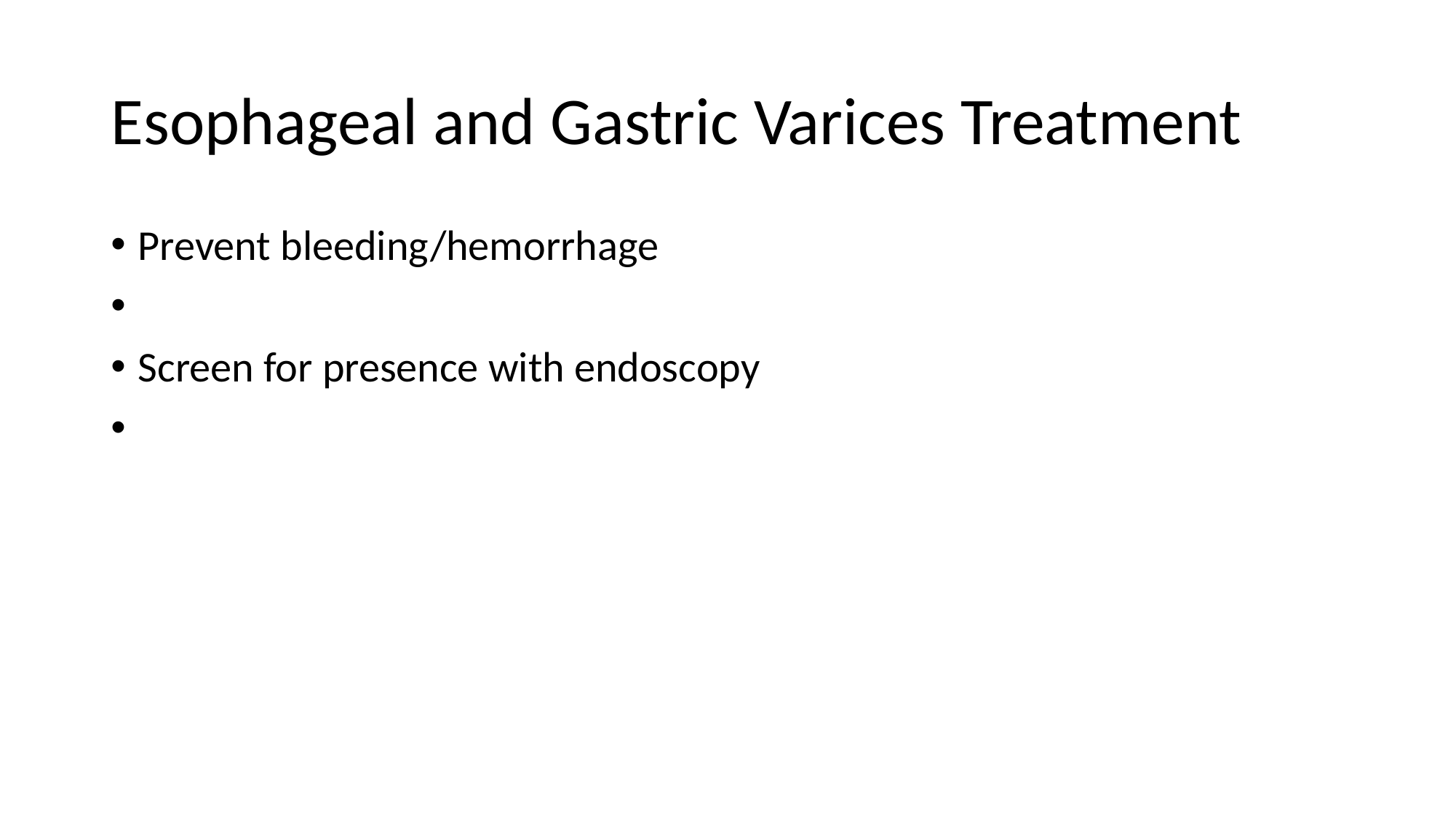

# Esophageal and Gastric Varices Treatment
Prevent bleeding/hemorrhage

Screen for presence with endoscopy